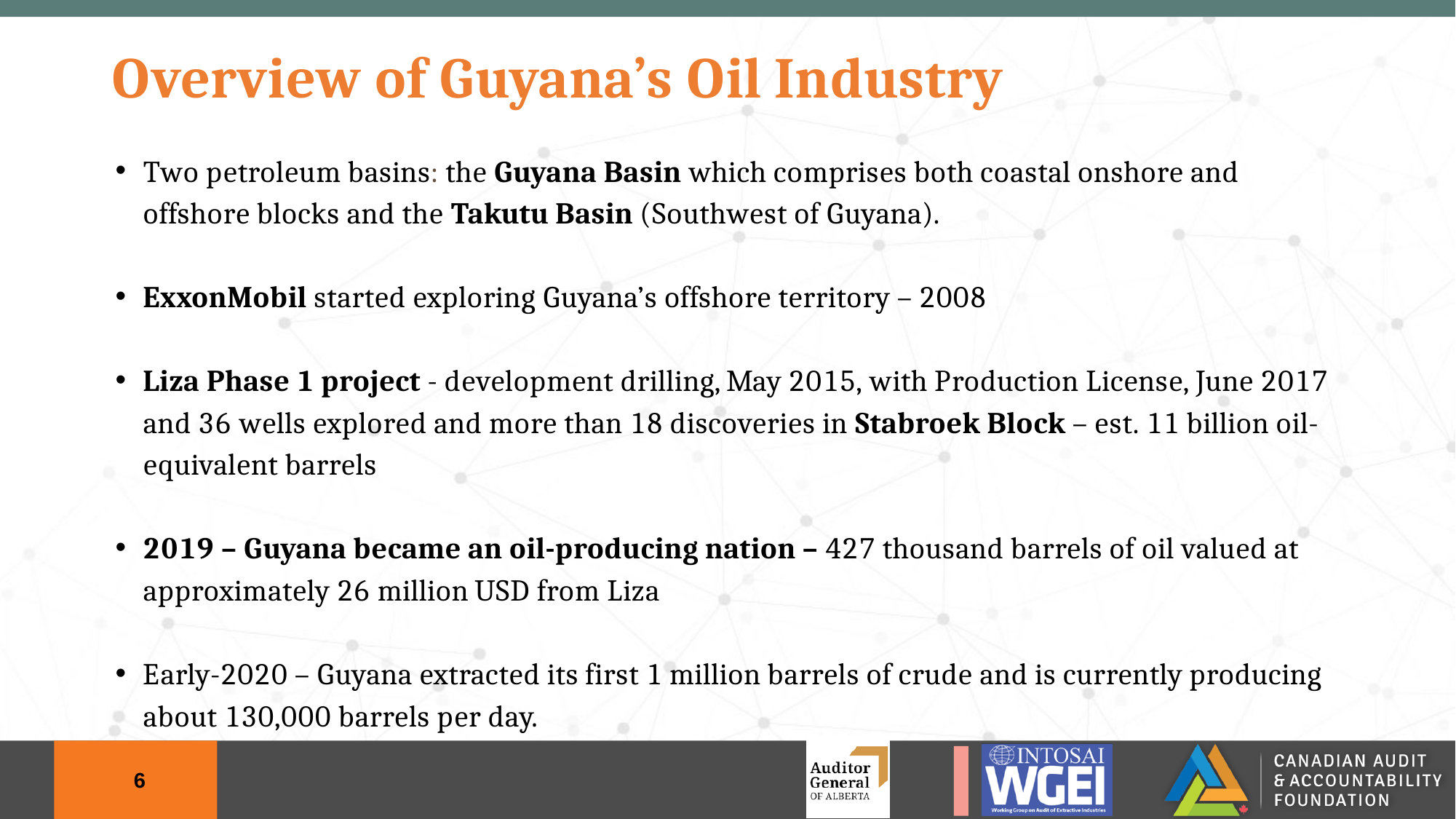

# Overview of Guyana’s Oil Industry
Two petroleum basins: the Guyana Basin which comprises both coastal onshore and offshore blocks and the Takutu Basin (Southwest of Guyana).

ExxonMobil started exploring Guyana’s offshore territory – 2008

Liza Phase 1 project - development drilling, May 2015, with Production License, June 2017 and 36 wells explored and more than 18 discoveries in Stabroek Block – est. 11 billion oil-equivalent barrels

2019 – Guyana became an oil-producing nation – 427 thousand barrels of oil valued at approximately 26 million USD from Liza

Early-2020 – Guyana extracted its first 1 million barrels of crude and is currently producing about 130,000 barrels per day.